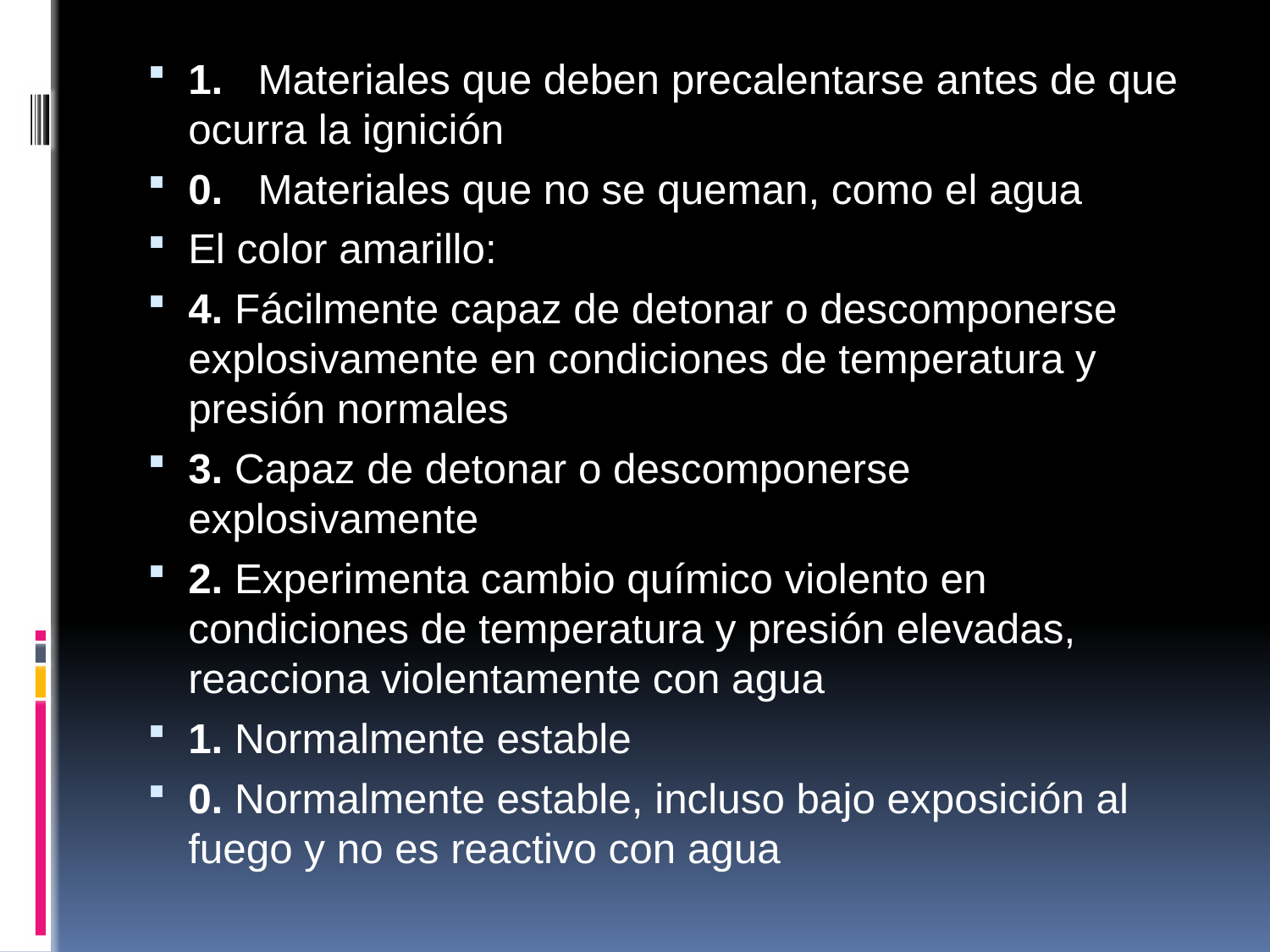

1.   Materiales que deben precalentarse antes de que ocurra la ignición
0.   Materiales que no se queman, como el agua
El color amarillo:
4. Fácilmente capaz de detonar o descomponerse explosivamente en condiciones de temperatura y presión normales
3. Capaz de detonar o descomponerse explosivamente
2. Experimenta cambio químico violento en condiciones de temperatura y presión elevadas, reacciona violentamente con agua
1. Normalmente estable
0. Normalmente estable, incluso bajo exposición al fuego y no es reactivo con agua